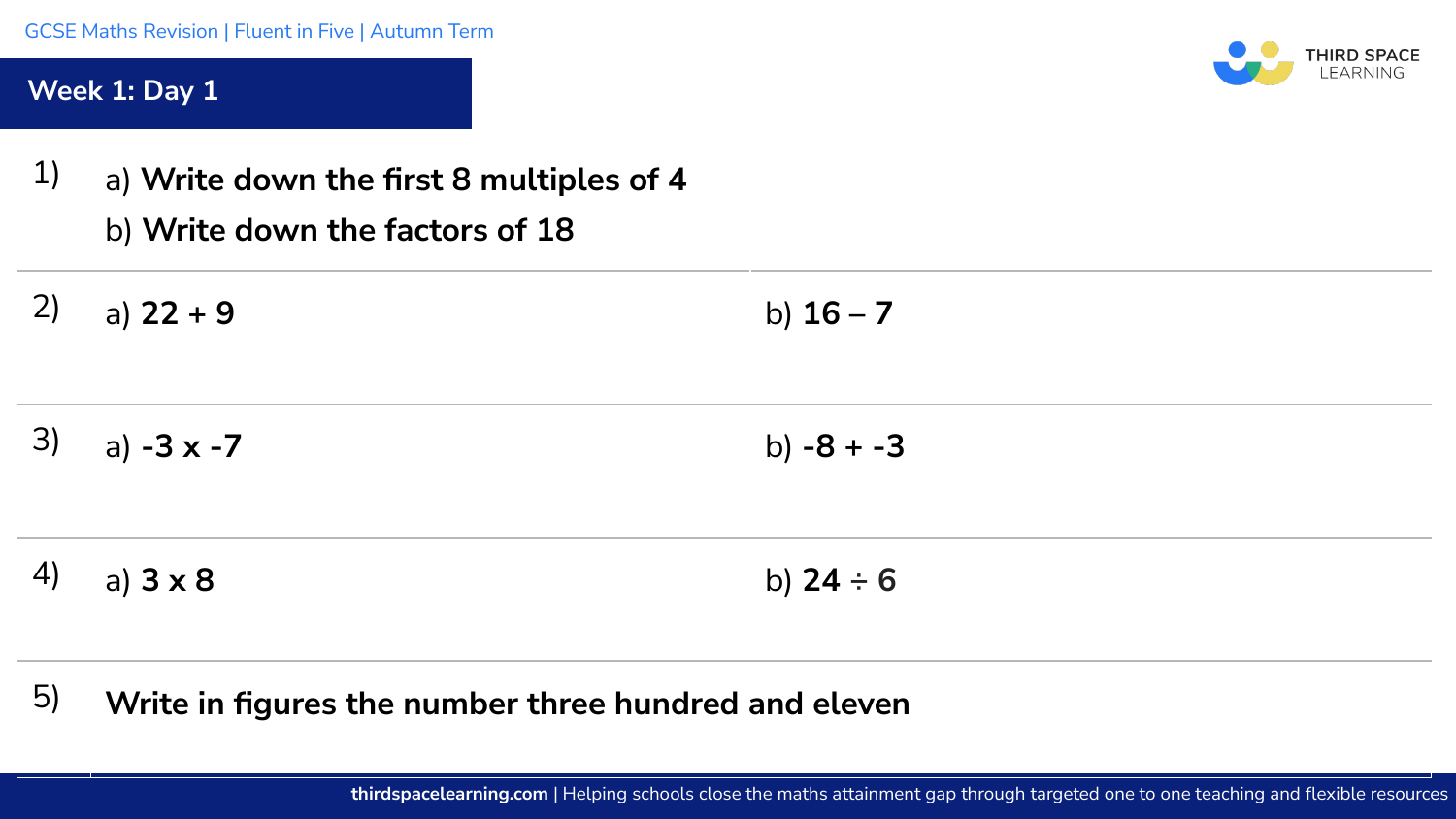

Week 1: Day 1
| 1) | a) Write down the first 8 multiples of 4 b) Write down the factors of 18 |  |
| --- | --- | --- |
| 2) | a) 22 + 9 | b) 16 – 7 |
| 3) | a) -3 x -7 | b) -8 + -3 |
| 4) | a) 3 x 8 | b) 24 ÷ 6 |
| 5) | Write in figures the number three hundred and eleven |  |